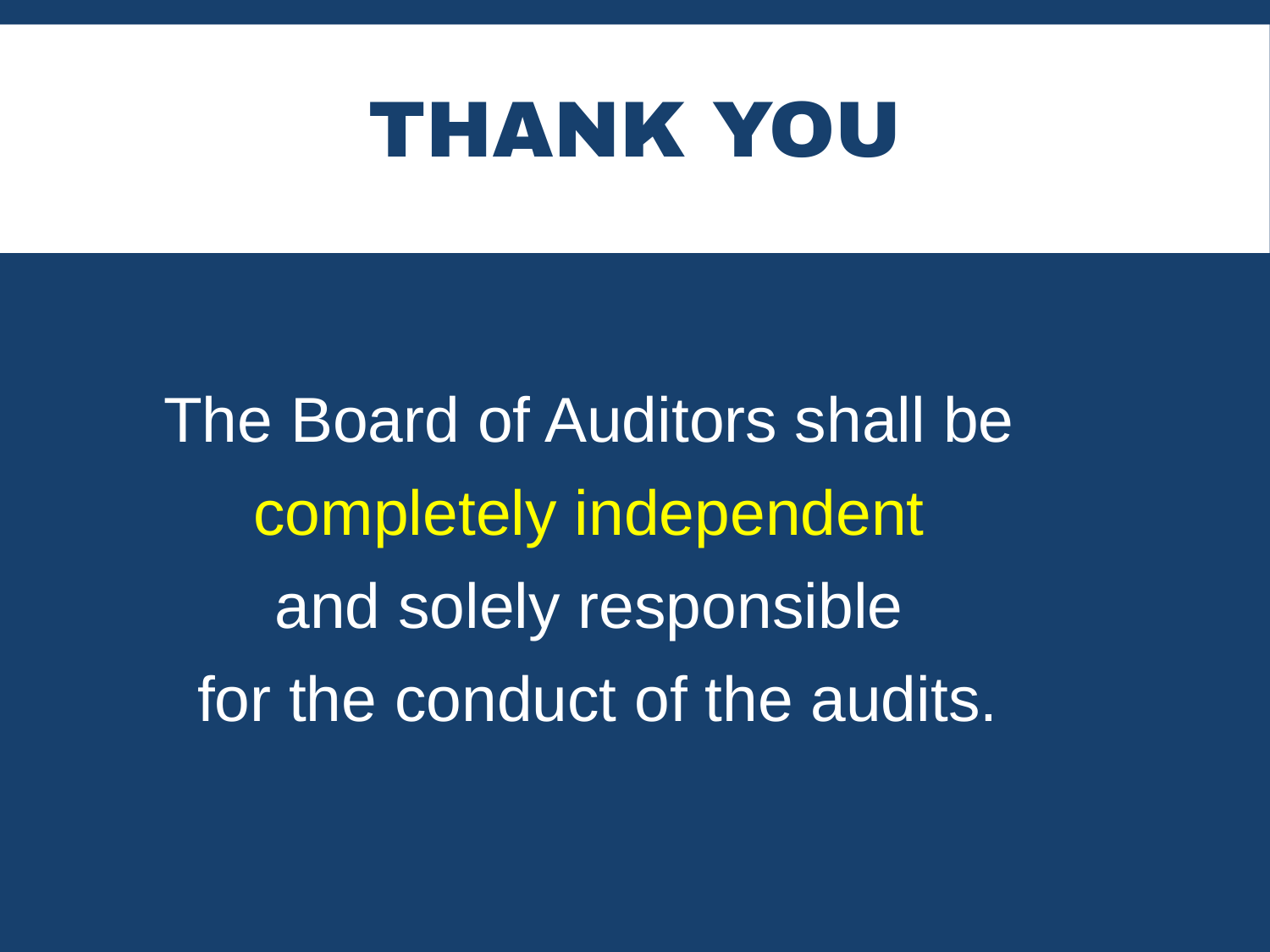

# Thank you
The Board of Auditors shall be
completely independent
and solely responsible
for the conduct of the audits.